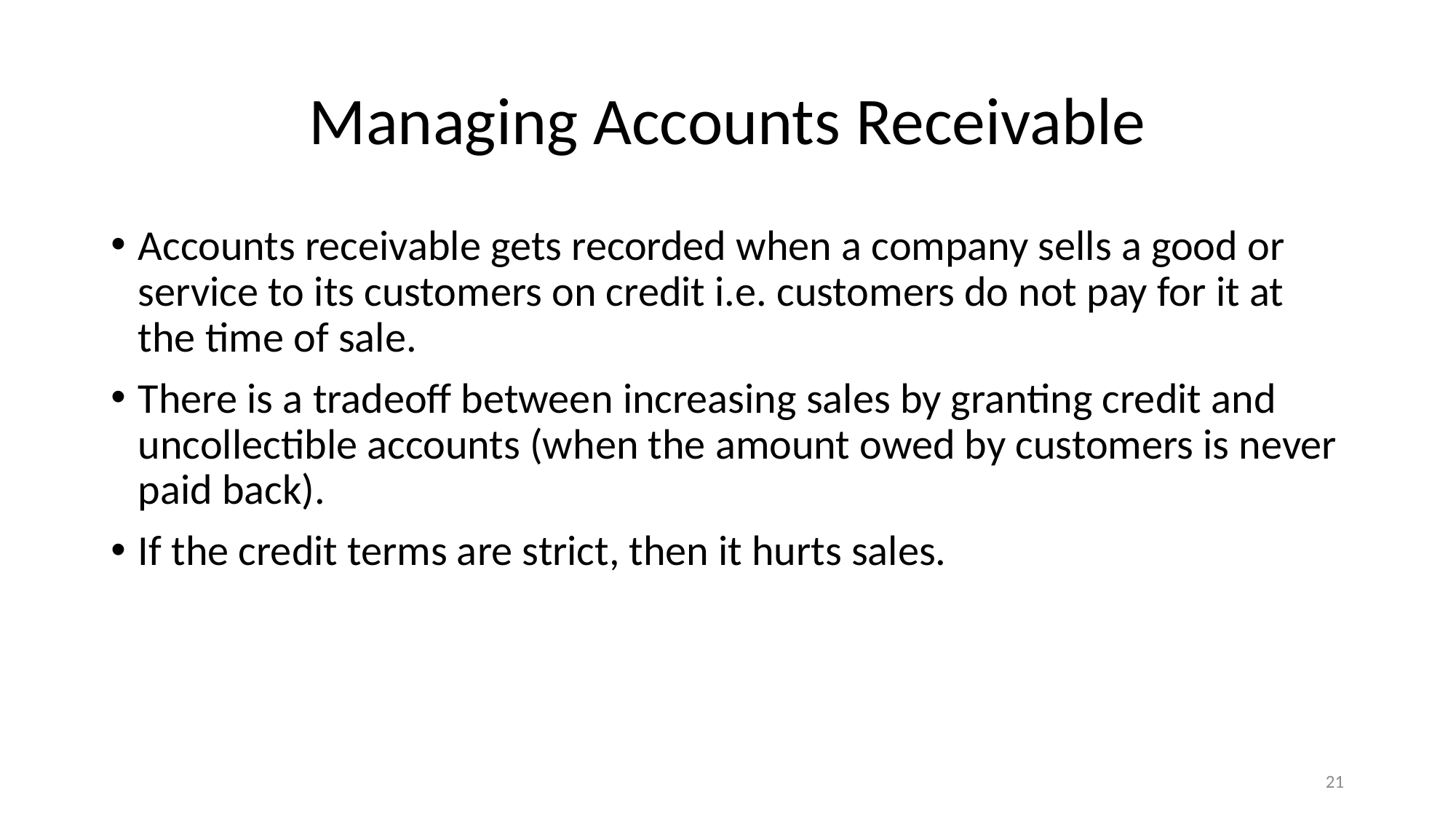

# Managing Accounts Receivable
Accounts receivable gets recorded when a company sells a good or service to its customers on credit i.e. customers do not pay for it at the time of sale.
There is a tradeoff between increasing sales by granting credit and uncollectible accounts (when the amount owed by customers is never paid back).
If the credit terms are strict, then it hurts sales.
21